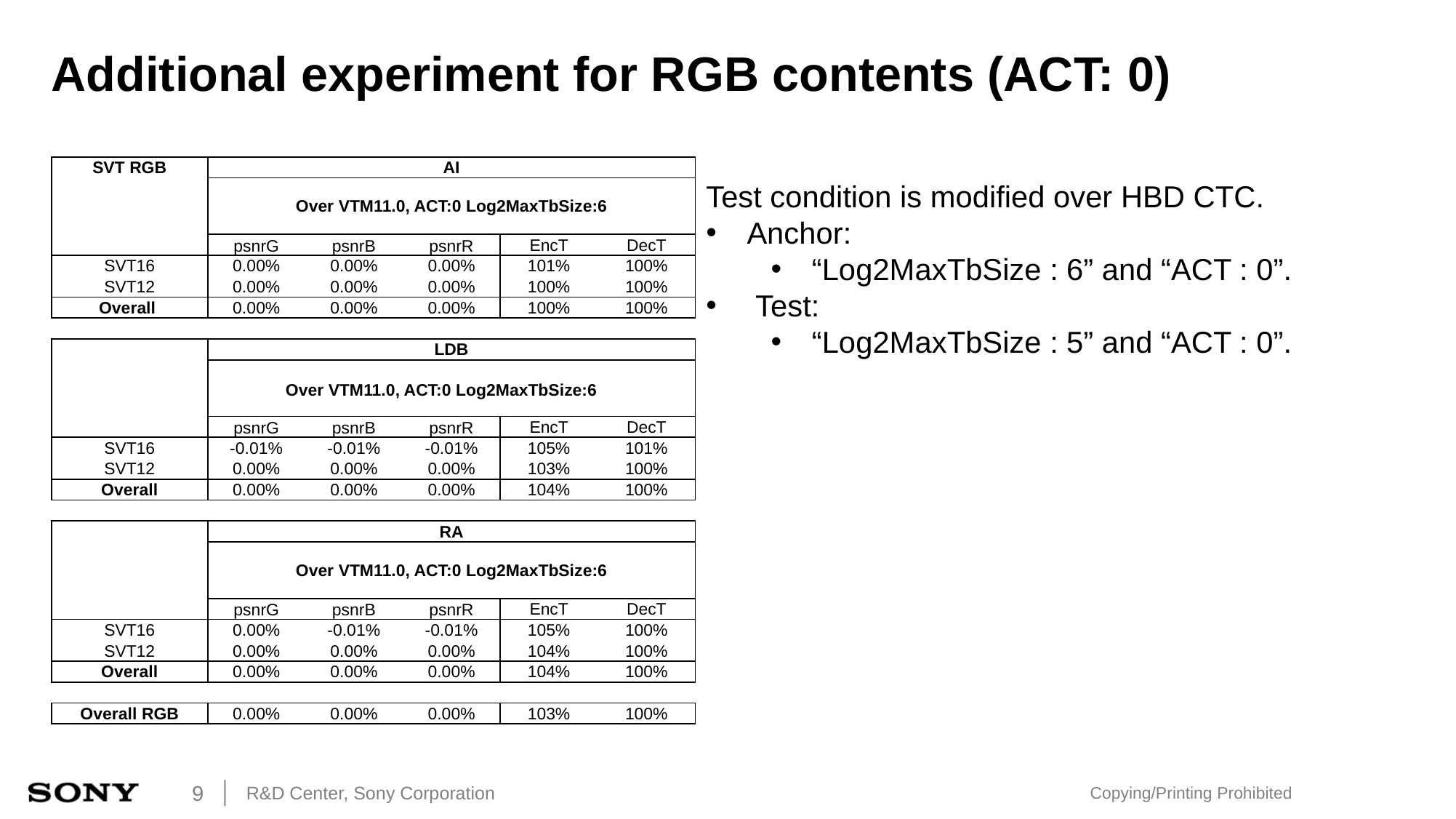

# Additional experiment for RGB contents (ACT: 0)
| SVT RGB |  |  | AI |  |  |
| --- | --- | --- | --- | --- | --- |
|  | Over VTM11.0, ACT:0 Log2MaxTbSize:6 |  |  |  |  |
|  | psnrG | psnrB | psnrR | EncT | DecT |
| SVT16 | 0.00% | 0.00% | 0.00% | 101% | 100% |
| SVT12 | 0.00% | 0.00% | 0.00% | 100% | 100% |
| Overall | 0.00% | 0.00% | 0.00% | 100% | 100% |
|  |  |  |  |  |  |
|  |  |  | LDB |  |  |
|  | Over VTM11.0, ACT:0 Log2MaxTbSize:6 |  |  |  |  |
|  | psnrG | psnrB | psnrR | EncT | DecT |
| SVT16 | -0.01% | -0.01% | -0.01% | 105% | 101% |
| SVT12 | 0.00% | 0.00% | 0.00% | 103% | 100% |
| Overall | 0.00% | 0.00% | 0.00% | 104% | 100% |
|  |  |  |  |  |  |
|  |  |  | RA |  |  |
|  | Over VTM11.0, ACT:0 Log2MaxTbSize:6 |  |  |  |  |
|  | psnrG | psnrB | psnrR | EncT | DecT |
| SVT16 | 0.00% | -0.01% | -0.01% | 105% | 100% |
| SVT12 | 0.00% | 0.00% | 0.00% | 104% | 100% |
| Overall | 0.00% | 0.00% | 0.00% | 104% | 100% |
|  |  |  |  |  |  |
| Overall RGB | 0.00% | 0.00% | 0.00% | 103% | 100% |
Test condition is modified over HBD CTC.
Anchor:
“Log2MaxTbSize : 6” and “ACT : 0”.
 Test:
“Log2MaxTbSize : 5” and “ACT : 0”.